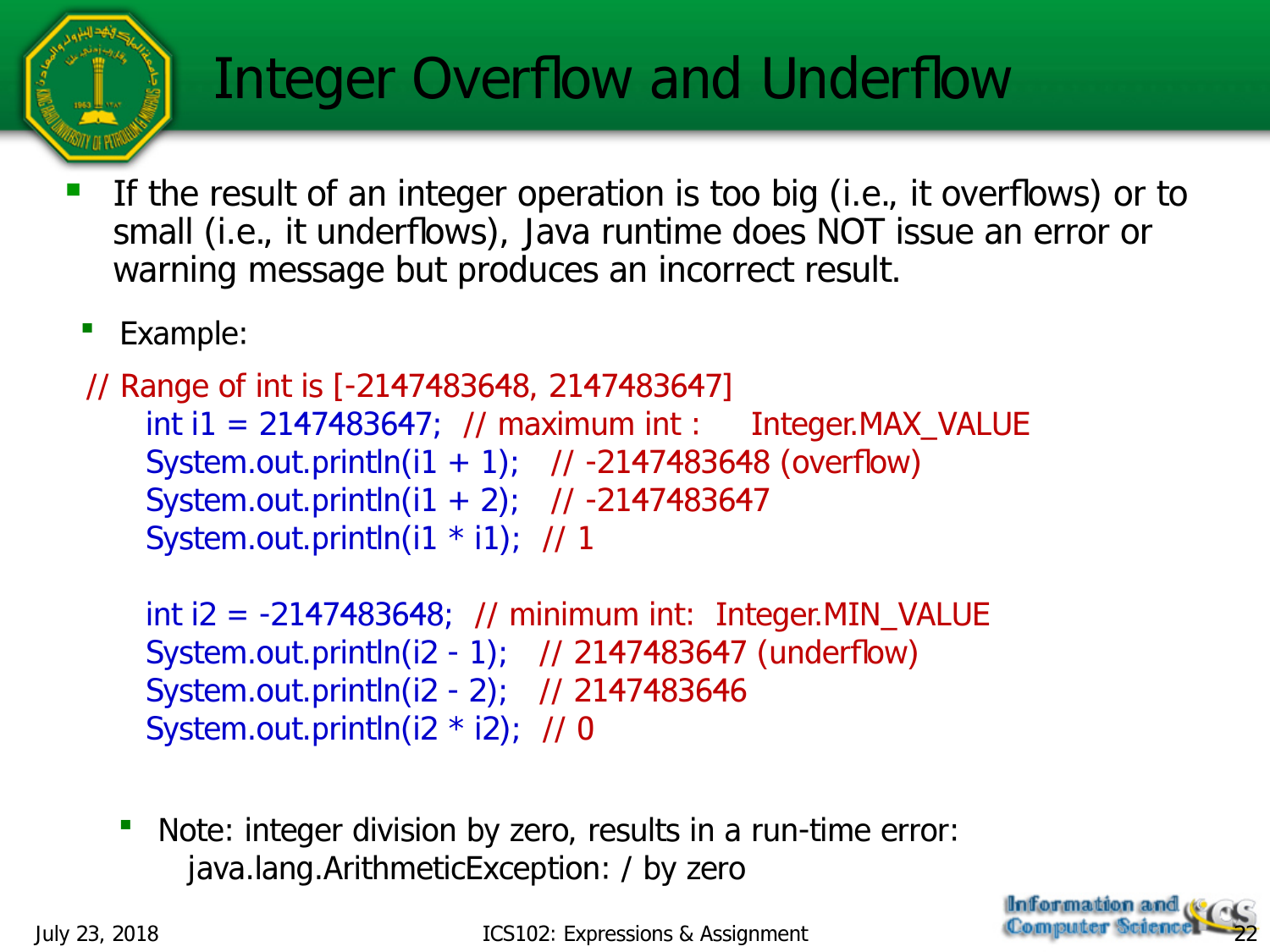

Integer Overflow and Underflow
If the result of an integer operation is too big (i.e., it overflows) or to small (i.e., it underflows), Java runtime does NOT issue an error or warning message but produces an incorrect result.
 Example:
// Range of int is [-2147483648, 2147483647]
      int i1 = 2147483647;  // maximum int :     Integer.MAX_VALUE
      System.out.println(i1 + 1);   // -2147483648 (overflow)
      System.out.println(i1 + 2);   // -2147483647
      System.out.println(i1 * i1);  // 1

      int i2 = -2147483648;  // minimum int:  Integer.MIN_VALUE
      System.out.println(i2 - 1);   // 2147483647 (underflow)
      System.out.println(i2 - 2);   // 2147483646
      System.out.println(i2 * i2);  // 0
 Note: integer division by zero, results in a run-time error:
       java.lang.ArithmeticException: / by zero
July 23, 2018
ICS102: Expressions & Assignment
22